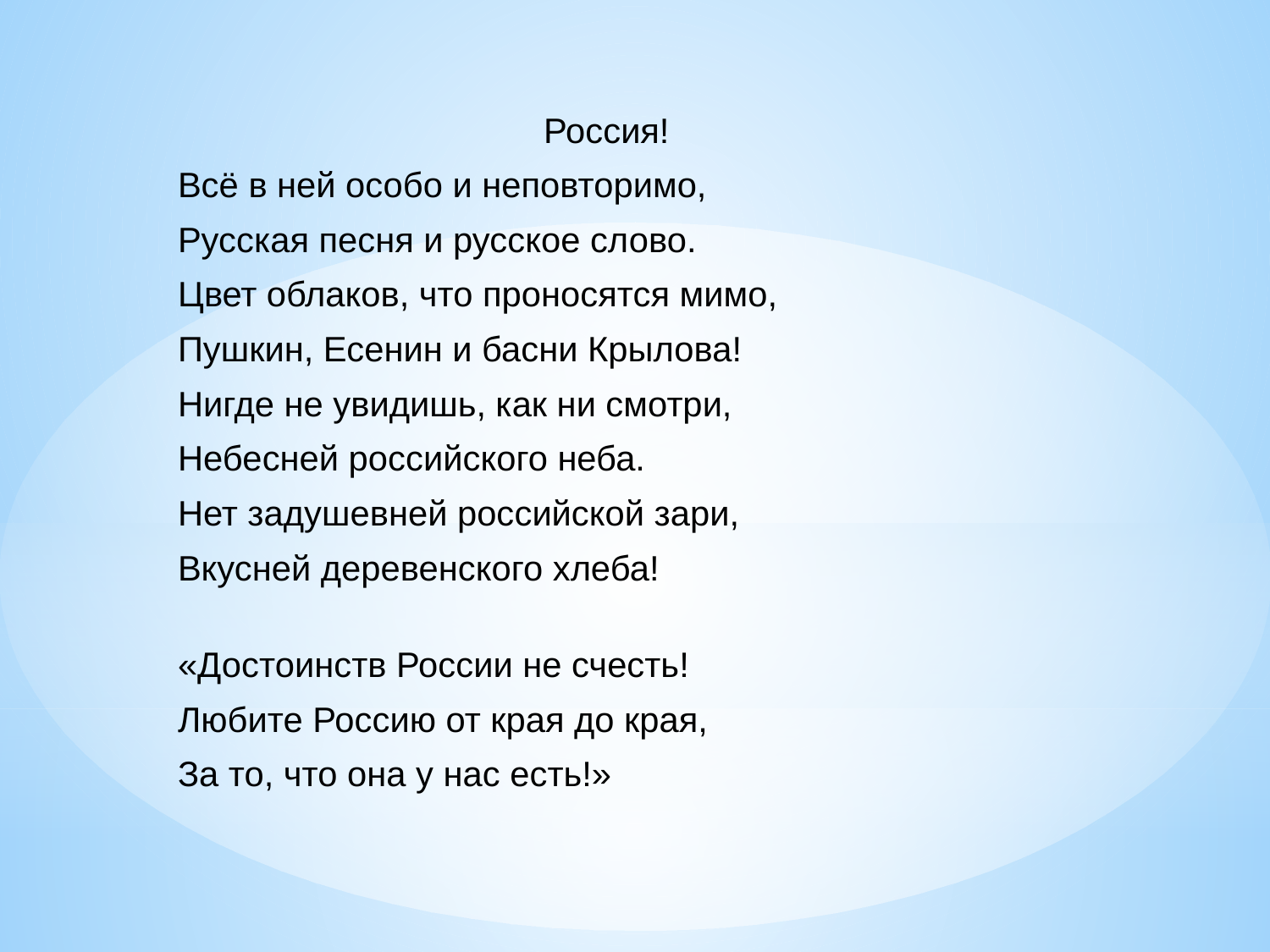

Россия!
Всё в ней особо и неповторимо,
Русская песня и русское слово.
Цвет облаков, что проносятся мимо,
Пушкин, Есенин и басни Крылова!
Нигде не увидишь, как ни смотри,
Небесней российского неба.
Нет задушевней российской зари,
Вкусней деревенского хлеба!
«Достоинств России не счесть!
Любите Россию от края до края,
За то, что она у нас есть!»